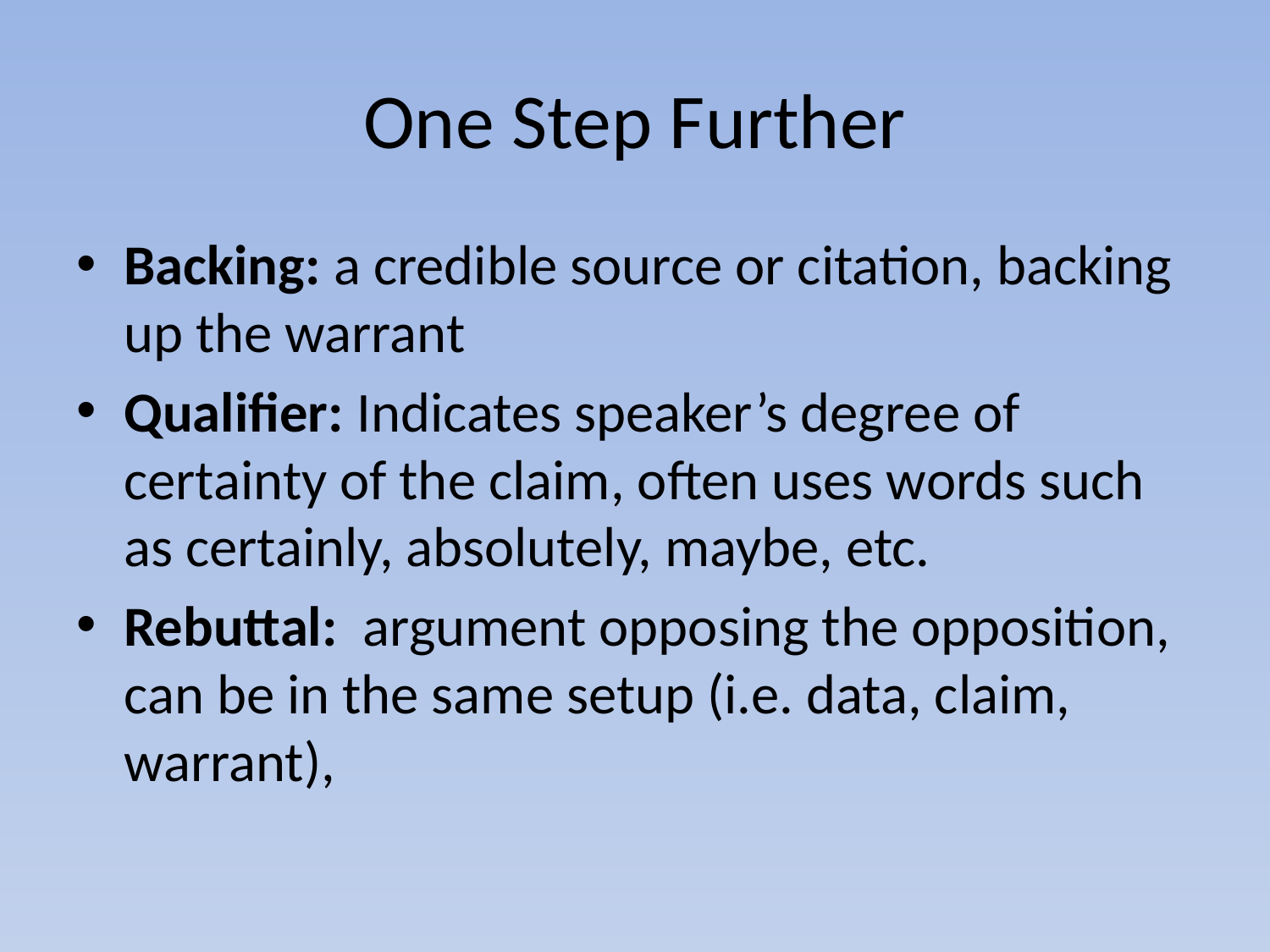

# One Step Further
Backing: a credible source or citation, backing up the warrant
Qualifier: Indicates speaker’s degree of certainty of the claim, often uses words such as certainly, absolutely, maybe, etc.
Rebuttal:  argument opposing the opposition,  can be in the same setup (i.e. data, claim, warrant),